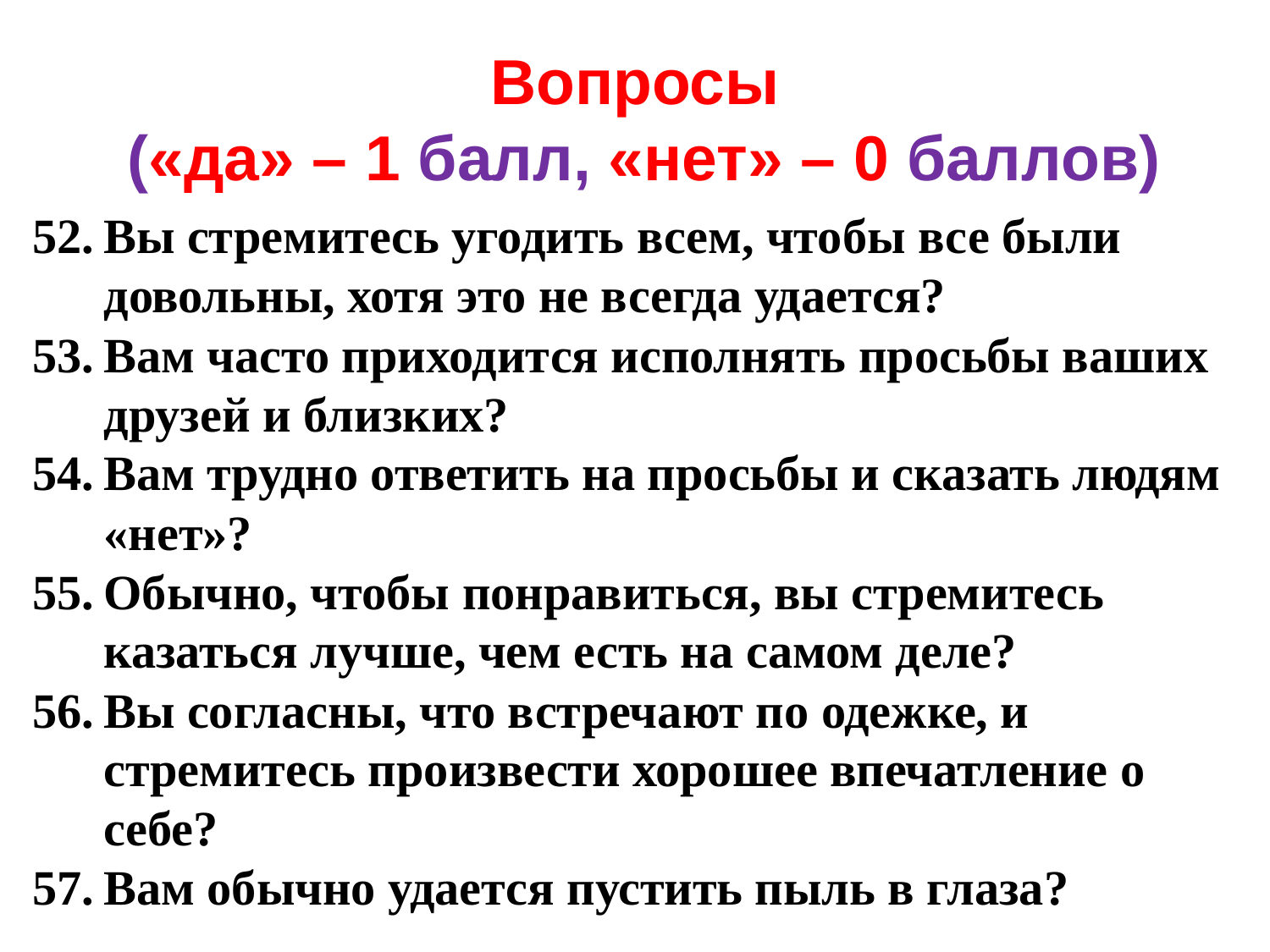

# Вопросы («да» – 1 балл, «нет» – 0 баллов)
Вы стремитесь угодить всем, чтобы все были довольны, хотя это не всегда удается?
Вам часто приходится исполнять просьбы ваших друзей и близких?
Вам трудно ответить на просьбы и сказать людям «нет»?
Обычно, чтобы понравиться, вы стремитесь казаться лучше, чем есть на самом деле?
Вы согласны, что встречают по одежке, и стремитесь произвести хорошее впечатление о себе?
Вам обычно удается пустить пыль в глаза?